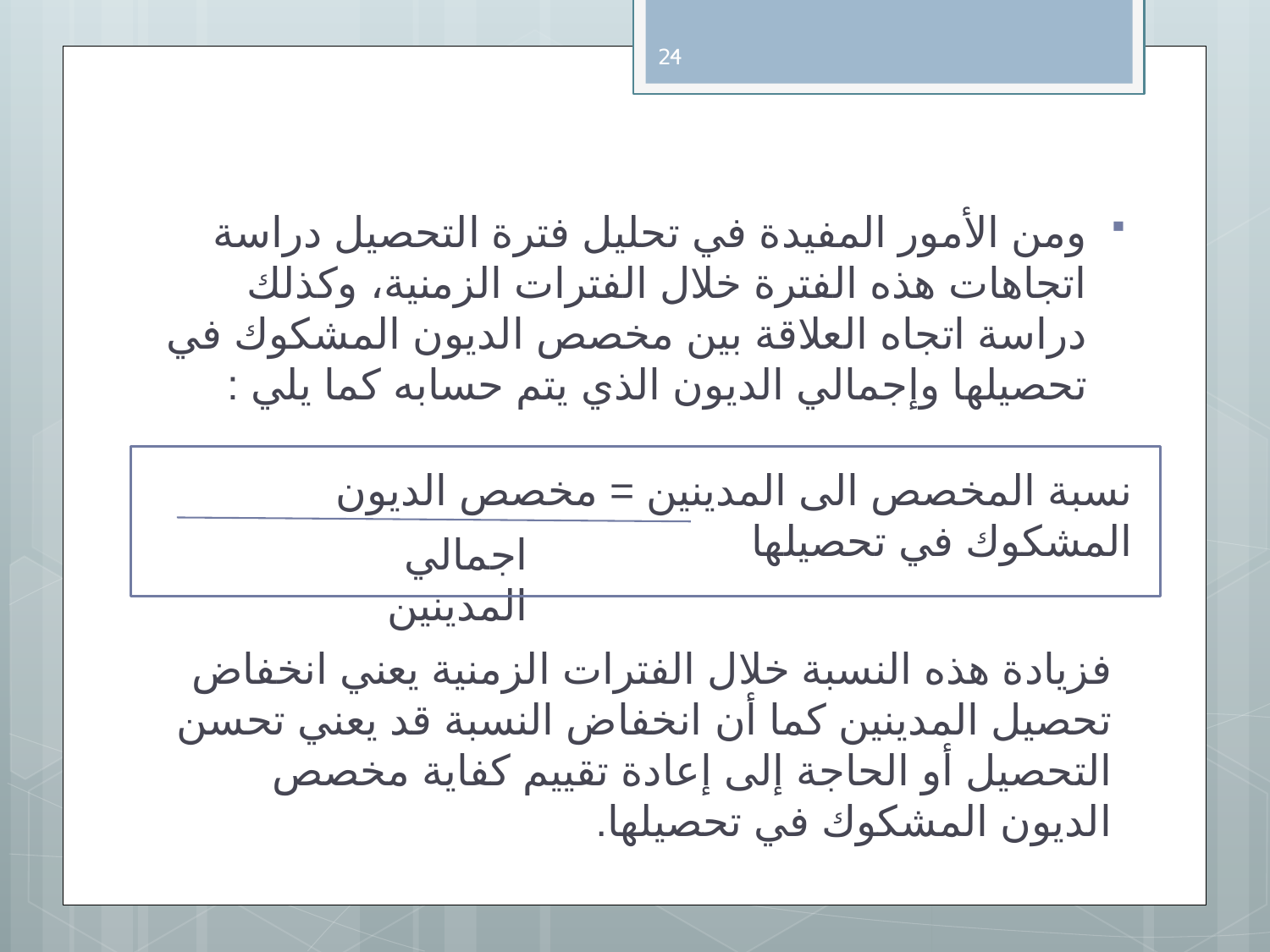

24
ومن الأمور المفيدة في تحليل فترة التحصيل دراسة اتجاهات هذه الفترة خلال الفترات الزمنية، وكذلك دراسة اتجاه العلاقة بين مخصص الديون المشكوك في تحصيلها وإجمالي الديون الذي يتم حسابه كما يلي :

نسبة المخصص الى المدينين = مخصص الديون المشكوك في تحصيلها
اجمالي المدينين
فزيادة هذه النسبة خلال الفترات الزمنية يعني انخفاض تحصيل المدينين كما أن انخفاض النسبة قد يعني تحسن التحصيل أو الحاجة إلى إعادة تقييم كفاية مخصص الديون المشكوك في تحصيلها.